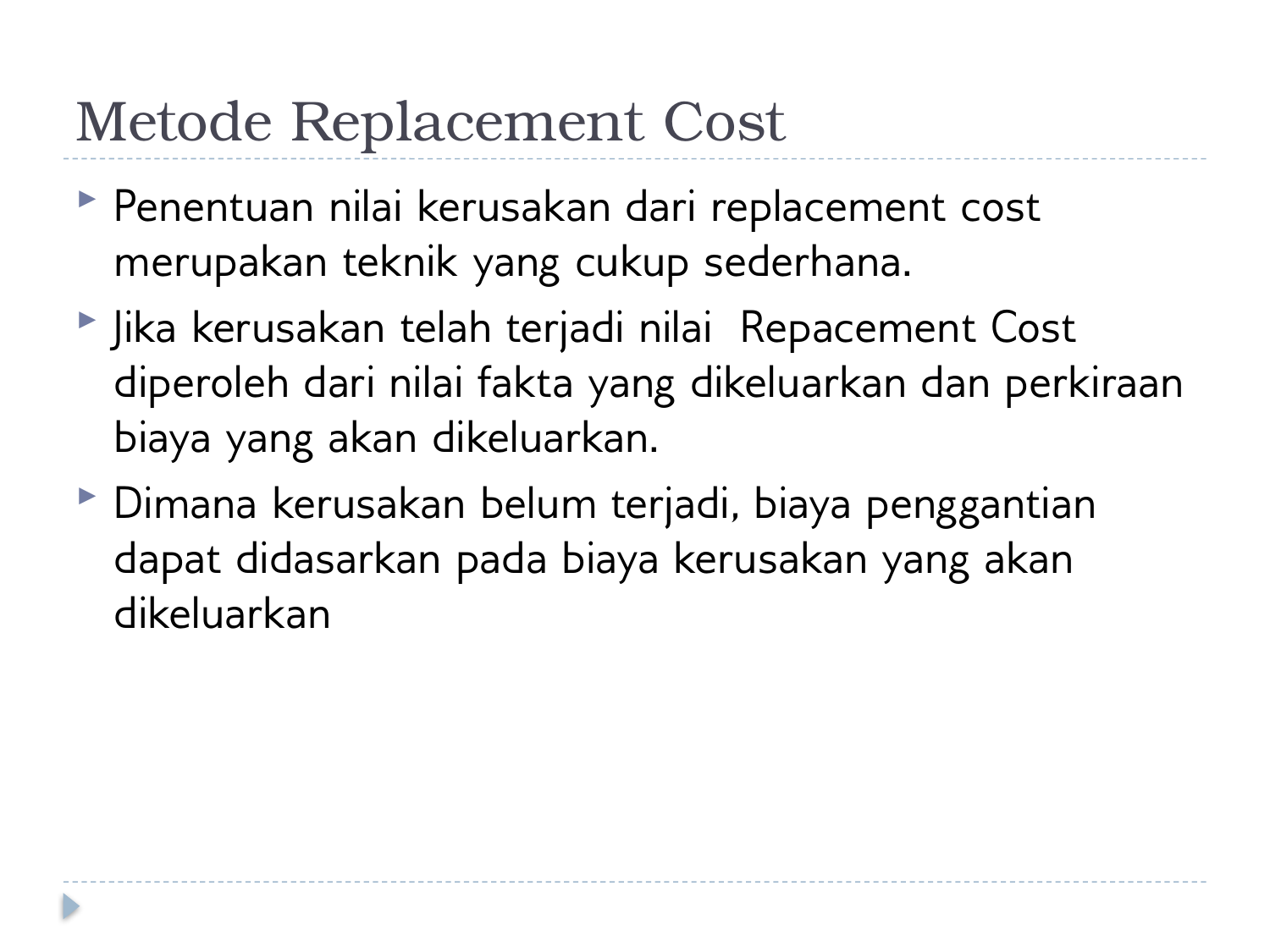

# Metode Replacement Cost
Penentuan nilai kerusakan dari replacement cost merupakan teknik yang cukup sederhana.
Jika kerusakan telah terjadi nilai  Repacement Cost diperoleh dari nilai fakta yang dikeluarkan dan perkiraan biaya yang akan dikeluarkan.
Dimana kerusakan belum terjadi, biaya penggantian dapat didasarkan pada biaya kerusakan yang akan dikeluarkan